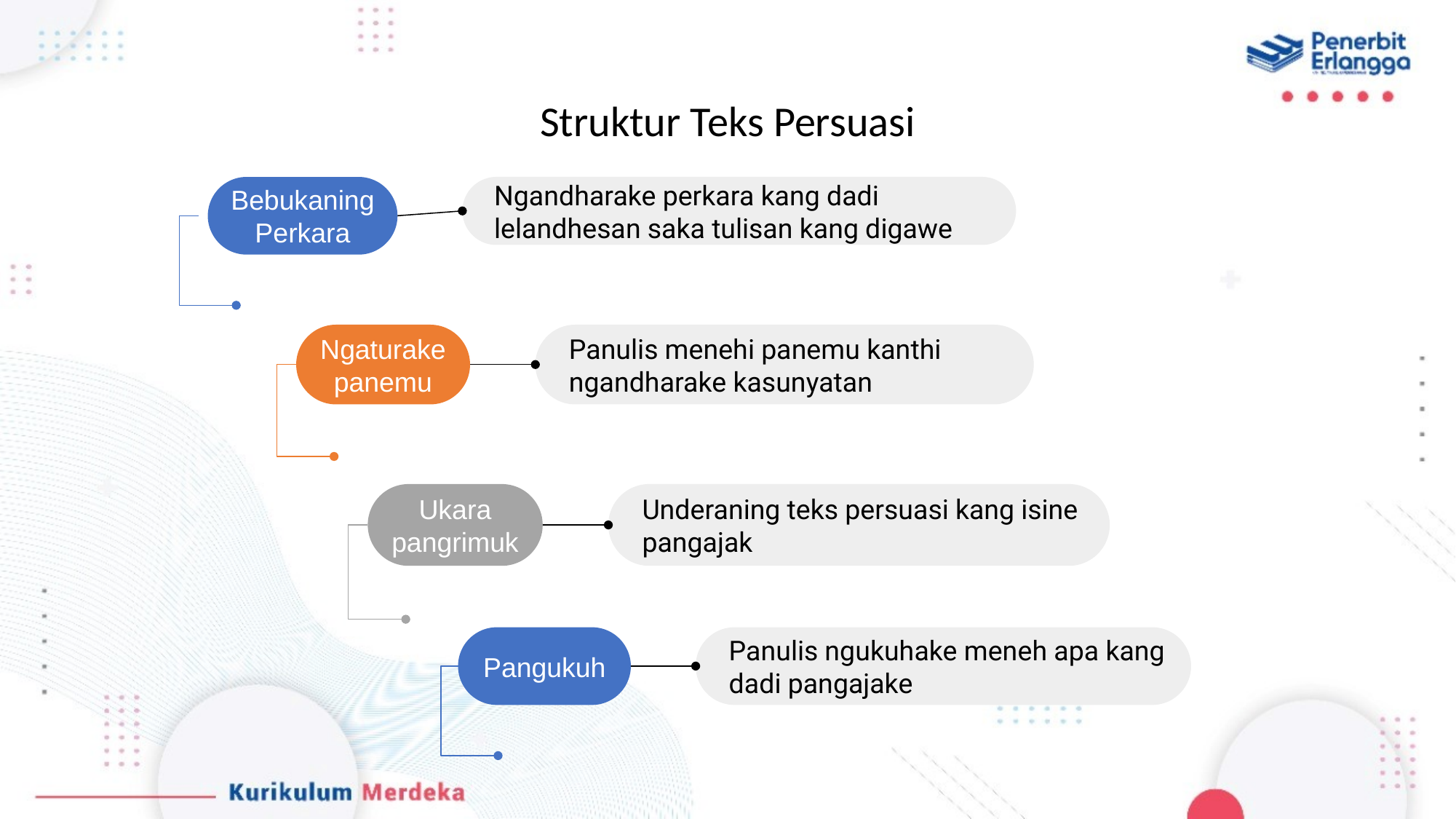

# Struktur Teks Persuasi
Bebukaning
Perkara
Ngandharake perkara kang dadi lelandhesan saka tulisan kang digawe

Ngaturake panemu
Panulis menehi panemu kanthi ngandharake kasunyatan

Underaning teks persuasi kang isine pangajak
Ukara pangrimuk

Pangukuh
Panulis ngukuhake meneh apa kang dadi pangajake